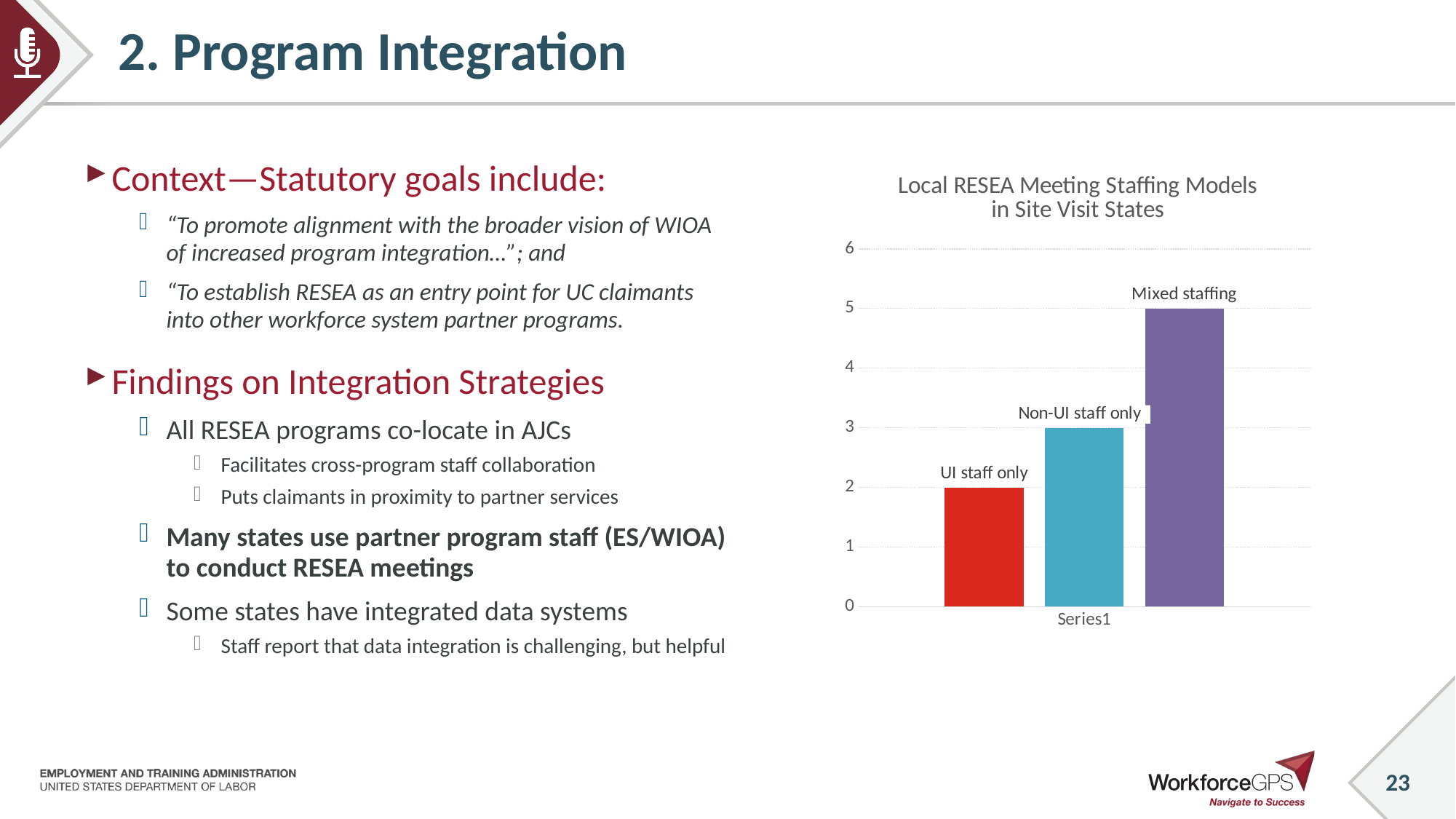

# 2. Program Integration

### Chart: Local RESEA Meeting Staffing Models in Site Visit States

| Category | RESEA-funded staff only | Partner program staff only | Mixed staffing |
|---|---|---|---|
|  | 2.0 | 3.0 | 5.0 |
Context—Statutory goals include:
“To promote alignment with the broader vision of WIOA of increased program integration…”; and
“To establish RESEA as an entry point for UC claimants into other workforce system partner programs.
Findings on Integration Strategies
All RESEA programs co-locate in AJCs
Facilitates cross-program staff collaboration
Puts claimants in proximity to partner services
Many states use partner program staff (ES/WIOA) to conduct RESEA meetings
Some states have integrated data systems
Staff report that data integration is challenging, but helpful
23